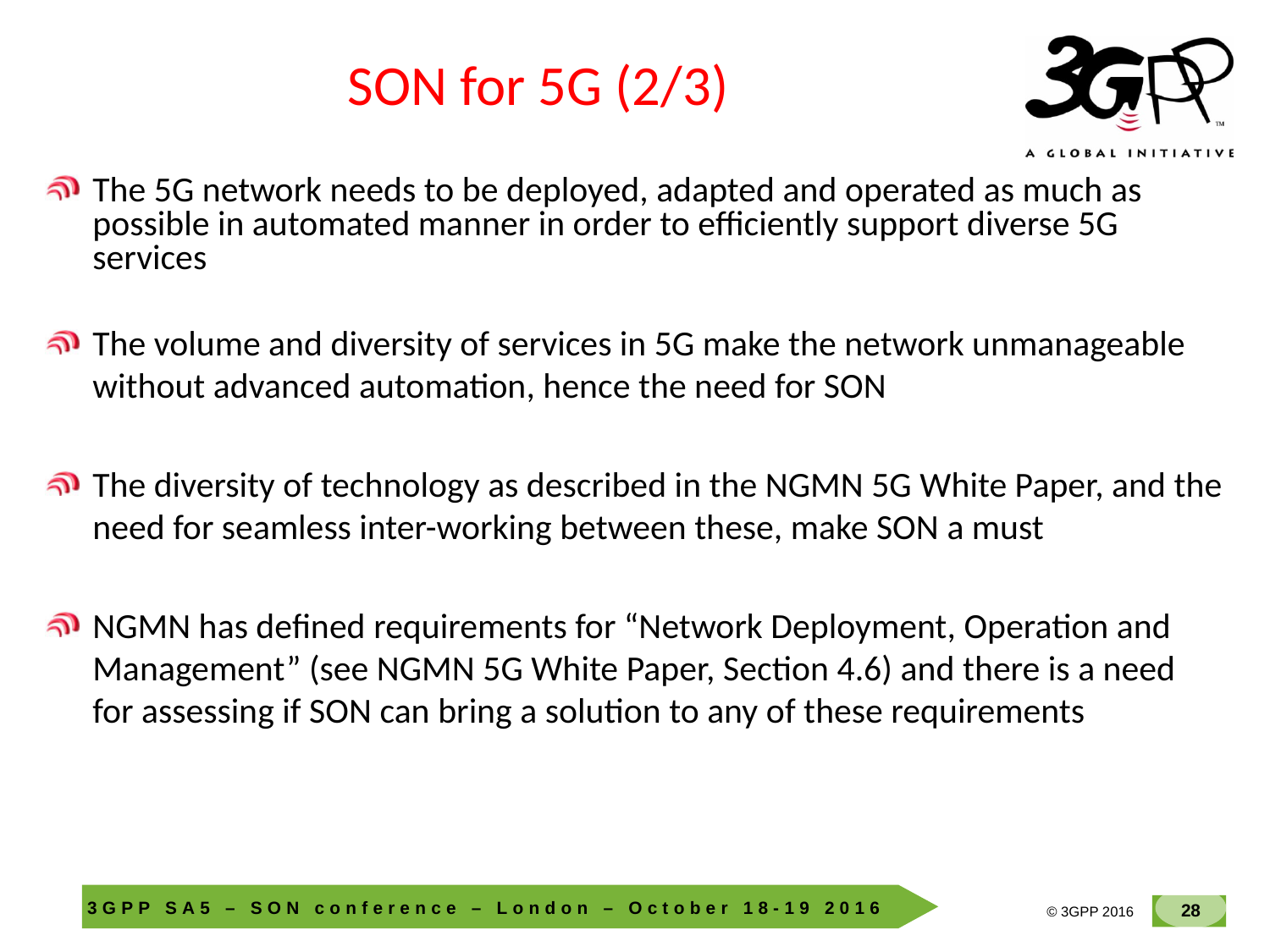

# SON for 5G (2/3)
The 5G network needs to be deployed, adapted and operated as much as possible in automated manner in order to efficiently support diverse 5G services

The volume and diversity of services in 5G make the network unmanageable without advanced automation, hence the need for SON

The diversity of technology as described in the NGMN 5G White Paper, and the need for seamless inter-working between these, make SON a must

NGMN has defined requirements for “Network Deployment, Operation and Management” (see NGMN 5G White Paper, Section 4.6) and there is a need for assessing if SON can bring a solution to any of these requirements